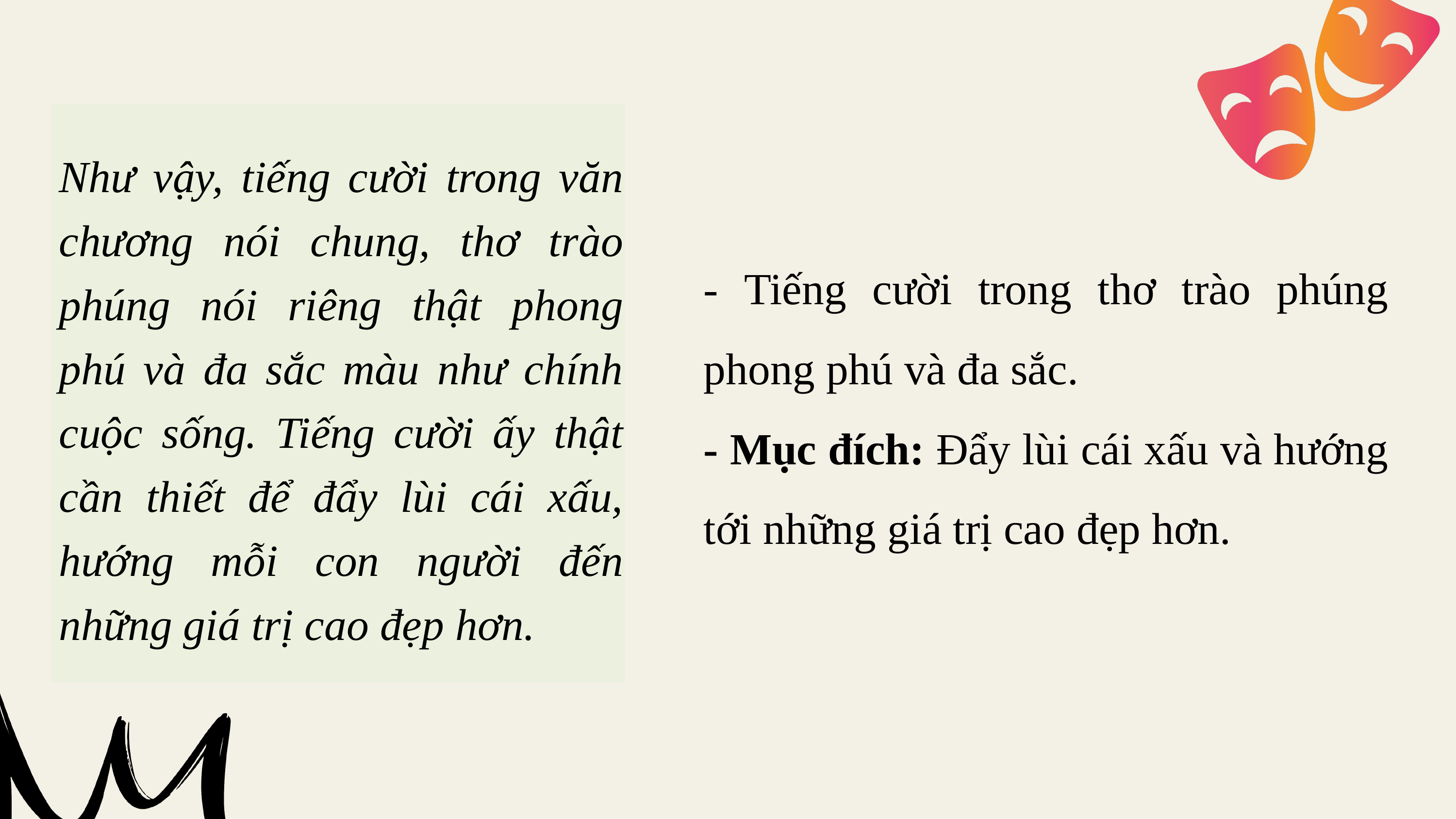

Như vậy, tiếng cười trong văn chương nói chung, thơ trào phúng nói riêng thật phong phú và đa sắc màu như chính cuộc sống. Tiếng cười ấy thật cần thiết để đẩy lùi cái xấu, hướng mỗi con người đến những giá trị cao đẹp hơn.
- Tiếng cười trong thơ trào phúng phong phú và đa sắc.
- Mục đích: Đẩy lùi cái xấu và hướng tới những giá trị cao đẹp hơn.